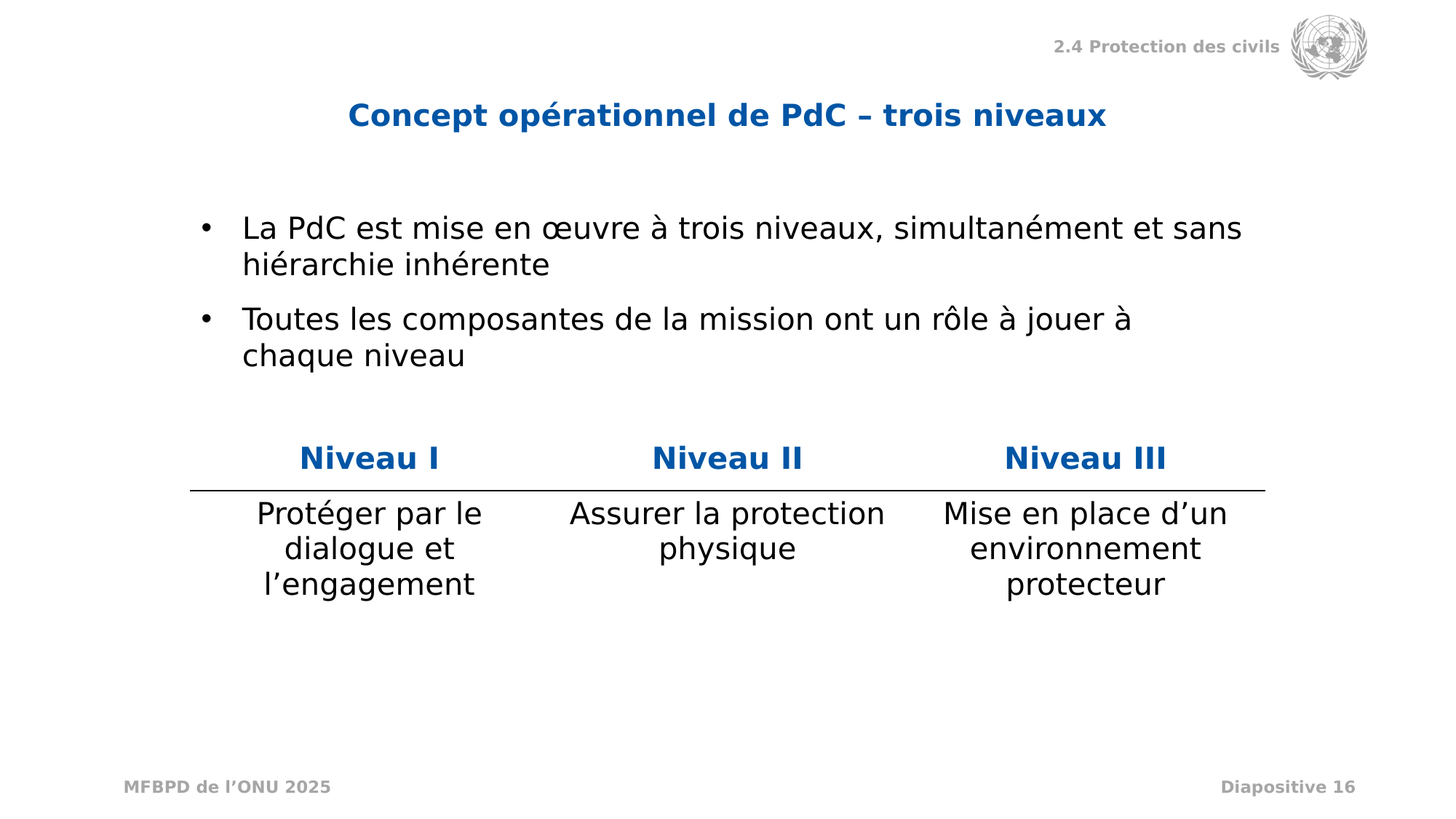

Concept opérationnel de PdC – trois niveaux
La PdC est mise en œuvre à trois niveaux, simultanément et sans hiérarchie inhérente
Toutes les composantes de la mission ont un rôle à jouer à chaque niveau
| Niveau I | Niveau II | Niveau III |
| --- | --- | --- |
| Protéger par le dialogue et l’engagement | Assurer la protection physique | Mise en place d’un environnement protecteur |